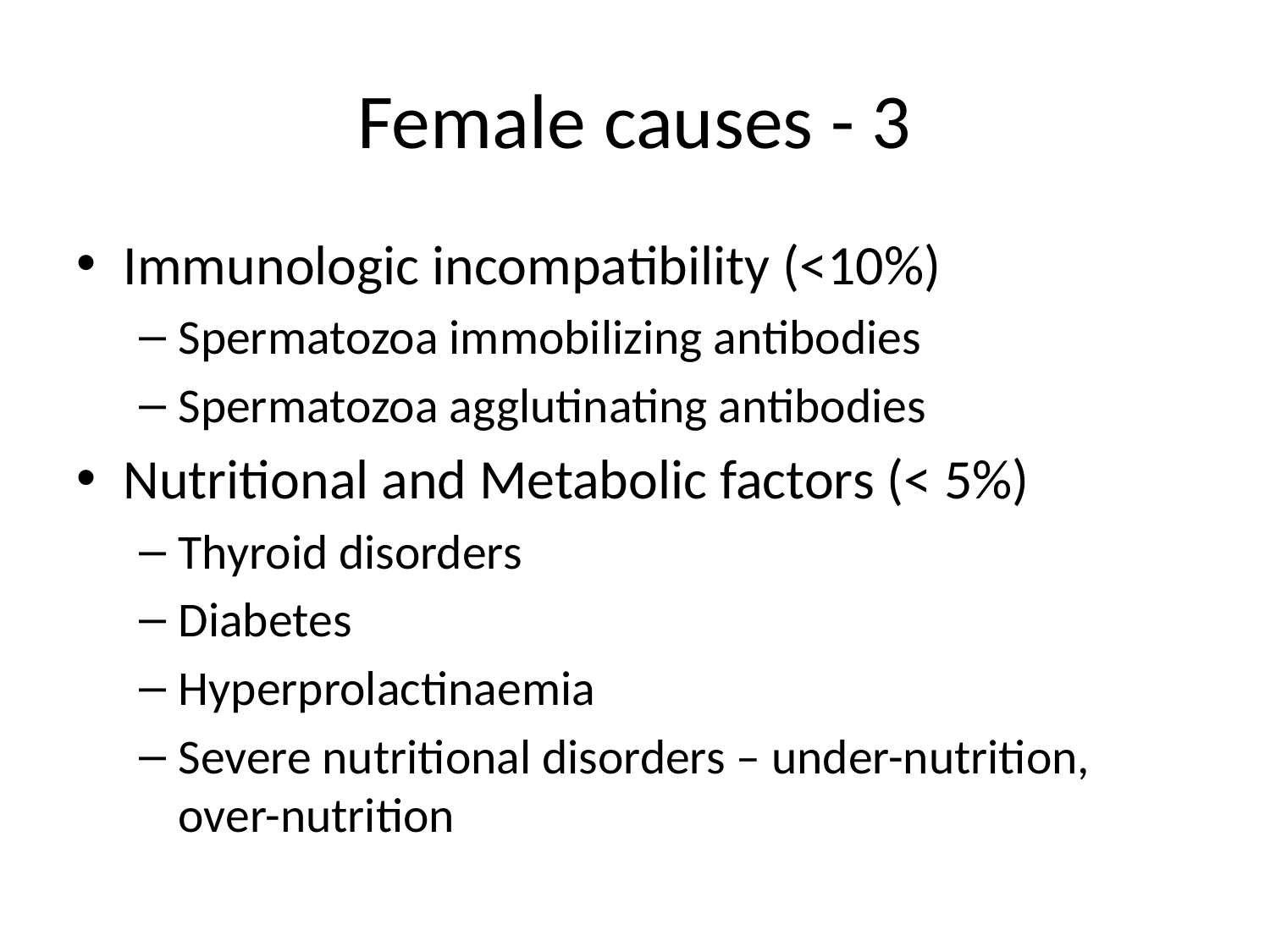

# Female causes - 3
Immunologic incompatibility (˂10%)
Spermatozoa immobilizing antibodies
Spermatozoa agglutinating antibodies
Nutritional and Metabolic factors (˂ 5%)
Thyroid disorders
Diabetes
Hyperprolactinaemia
Severe nutritional disorders – under-nutrition, over-nutrition